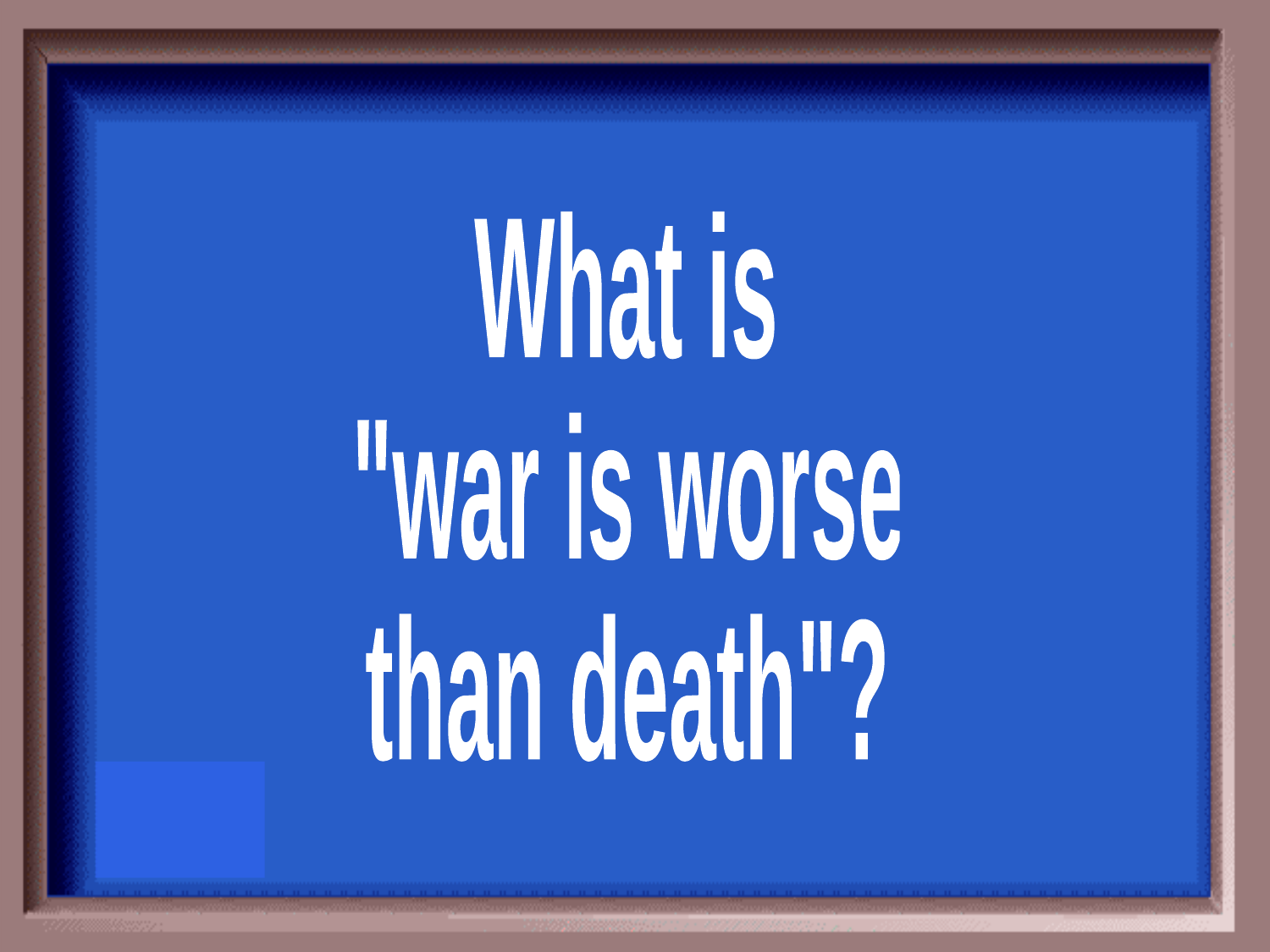

What is
"war is worse
than death"?